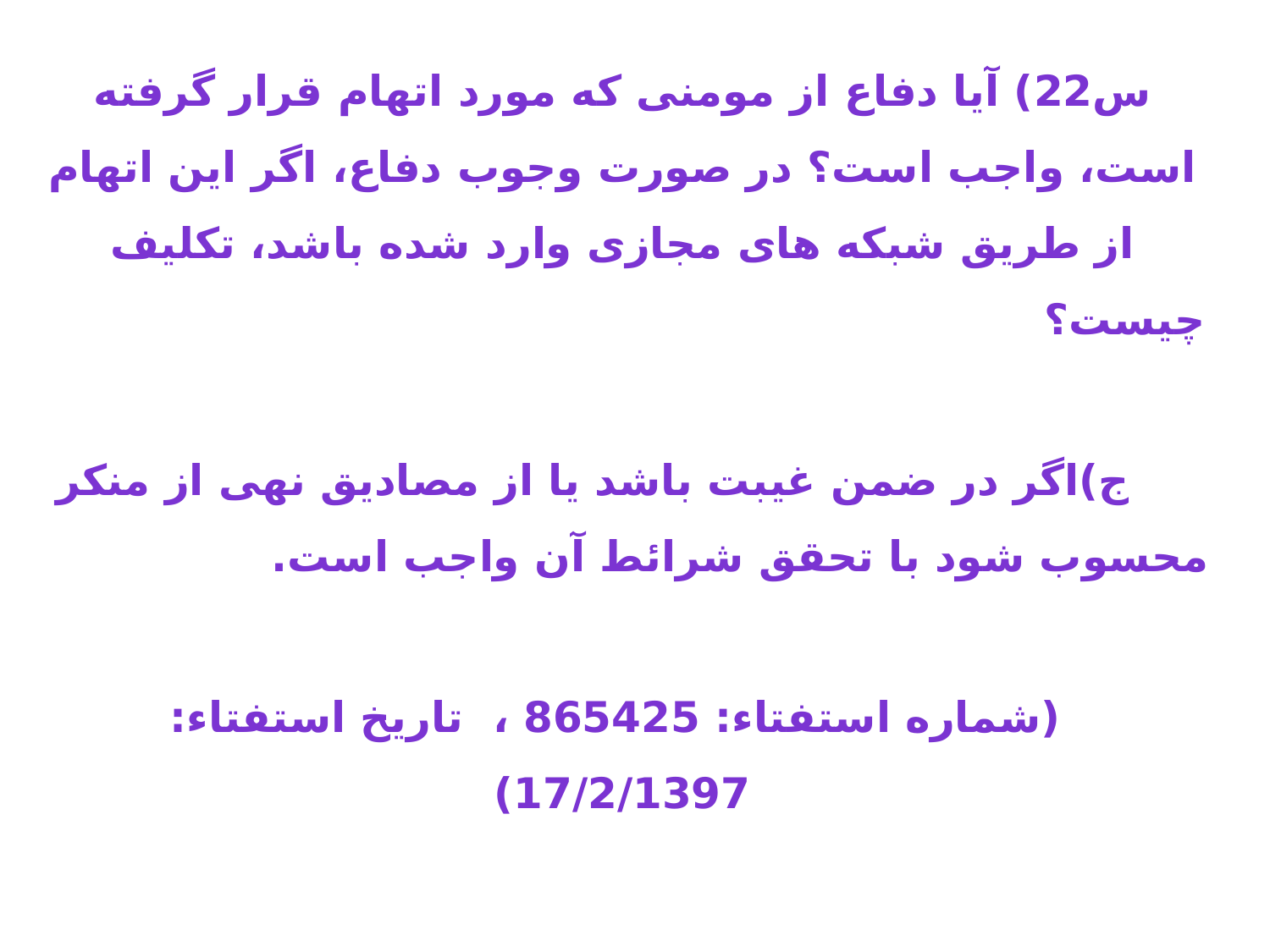

س22) آیا دفاع از مومنی که مورد اتهام قرار گرفته است، واجب است؟ در صورت وجوب دفاع، اگر این اتهام از طریق شبکه های مجازی وارد شده باشد، تکلیف چیست؟
    ج)اگر در ضمن غیبت باشد یا از مصادیق نهی از منکر محسوب شود با تحقق شرائط آن واجب است.
 (شماره استفتاء: 865425 ،  تاریخ استفتاء: 17/2/1397)